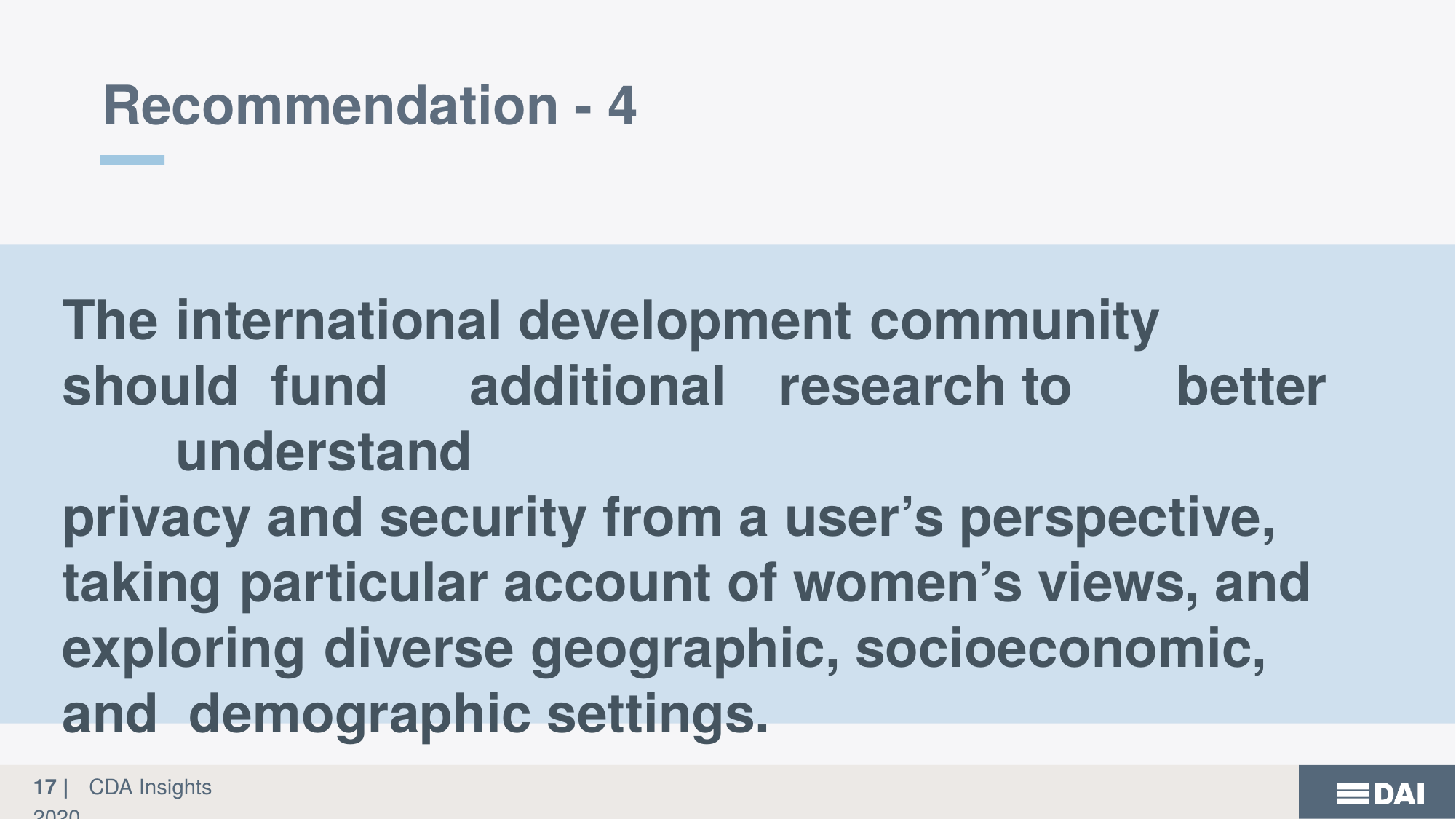

# Recommendation - 4

The	international	development	community	should  fund	additional	research to	better	understand
privacy and security from a user’s perspective,  taking	particular account of women’s views, and  exploring	diverse	geographic,	socioeconomic,	and  demographic settings.
17 |	CDA Insights 2020